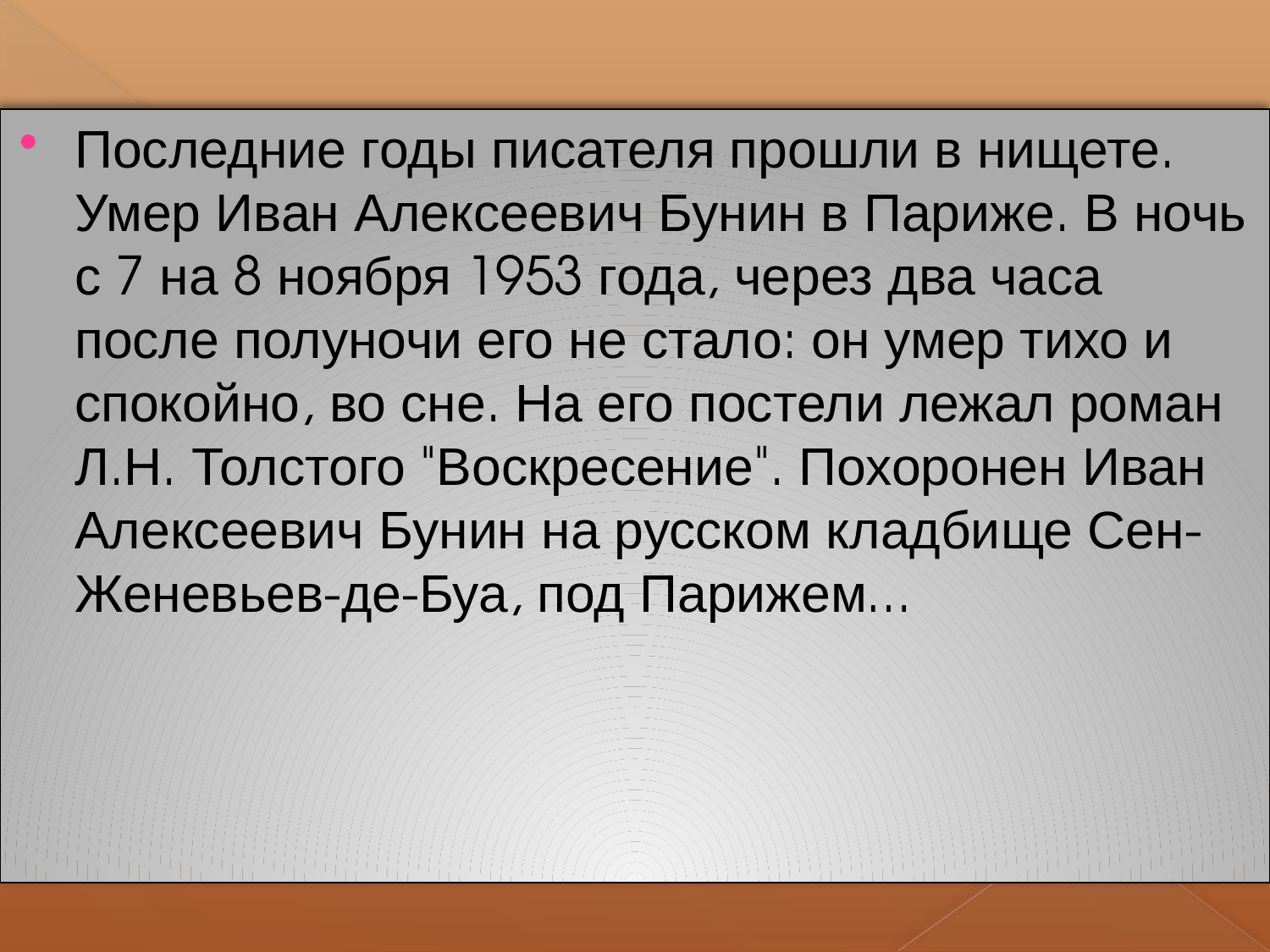

Последние годы писателя прошли в нищете. Умер Иван Алексеевич Бунин в Париже. В ночь с 7 на 8 ноября 1953 года, через два часа после полуночи его не стало: он умер тихо и спокойно, во сне. На его постели лежал роман Л.Н. Толстого "Воскресение". Похоронен Иван Алексеевич Бунин на русском кладбище Сен-Женевьев-де-Буа, под Парижем…